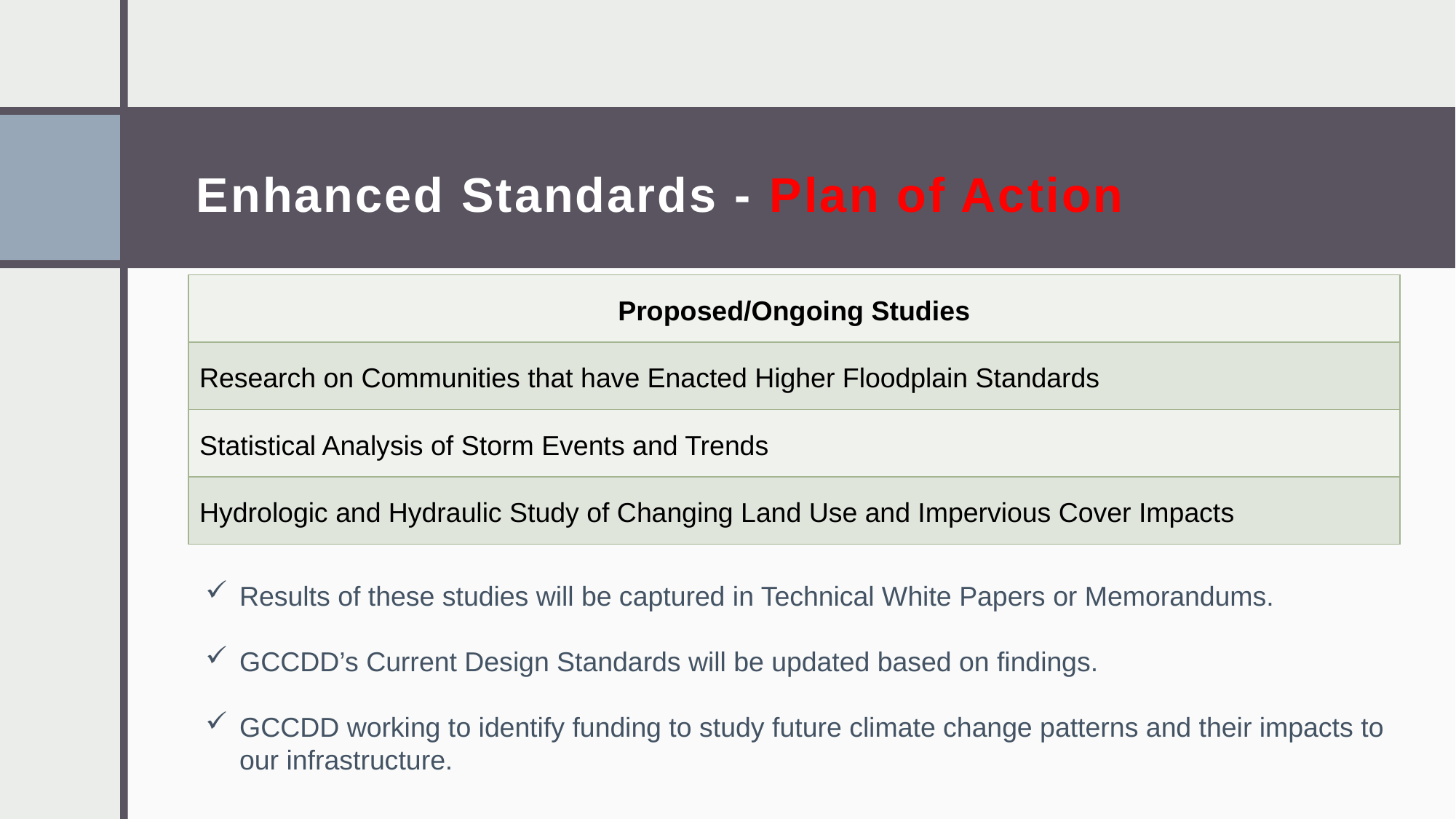

# Enhanced Standards - Plan of Action
| Proposed/Ongoing Studies |
| --- |
| Research on Communities that have Enacted Higher Floodplain Standards |
| Statistical Analysis of Storm Events and Trends |
| Hydrologic and Hydraulic Study of Changing Land Use and Impervious Cover Impacts |
Results of these studies will be captured in Technical White Papers or Memorandums.

GCCDD’s Current Design Standards will be updated based on findings.

GCCDD working to identify funding to study future climate change patterns and their impacts to our infrastructure.